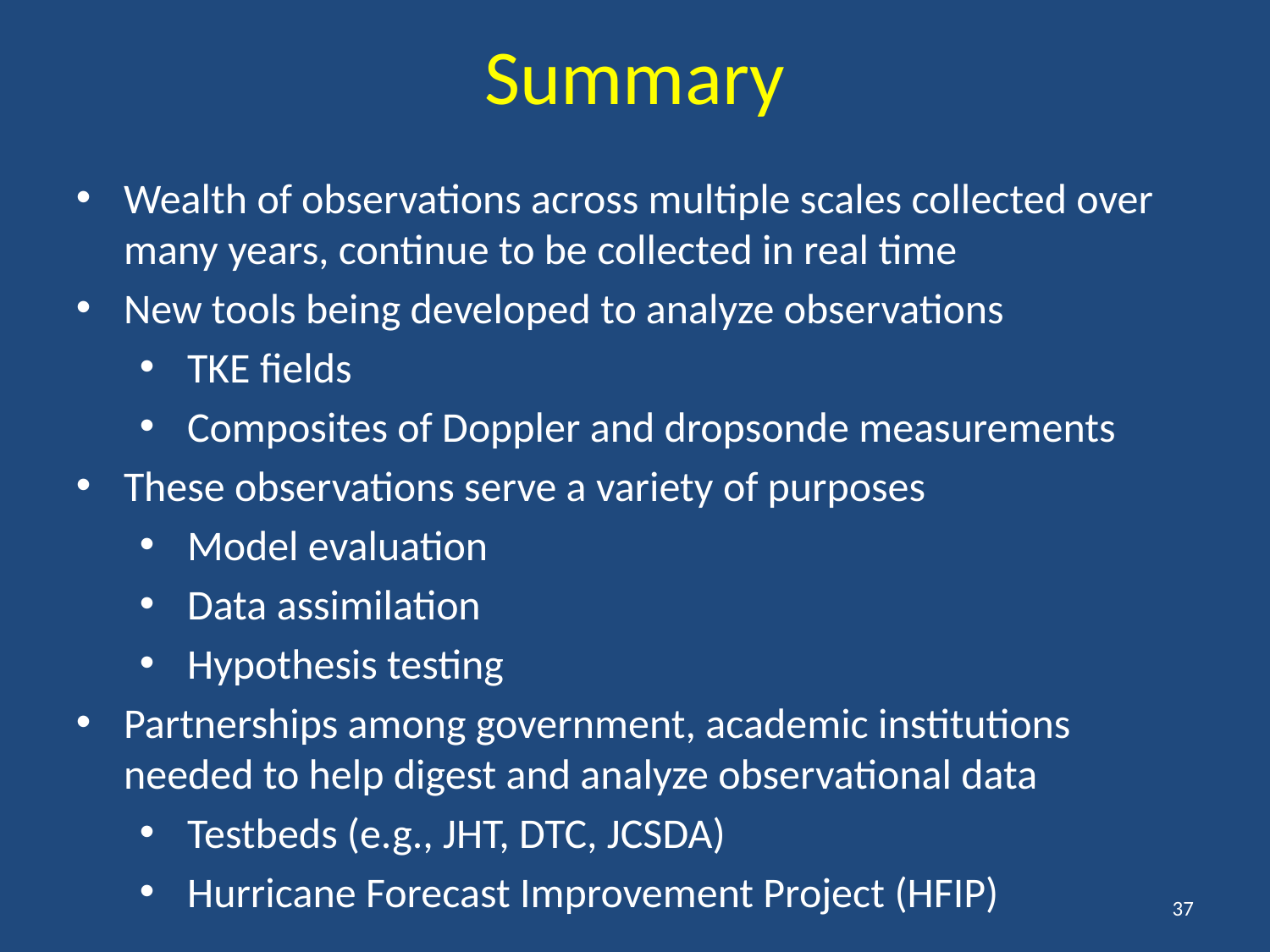

Summary
Wealth of observations across multiple scales collected over many years, continue to be collected in real time
New tools being developed to analyze observations
TKE fields
Composites of Doppler and dropsonde measurements
These observations serve a variety of purposes
Model evaluation
Data assimilation
Hypothesis testing
Partnerships among government, academic institutions needed to help digest and analyze observational data
Testbeds (e.g., JHT, DTC, JCSDA)
Hurricane Forecast Improvement Project (HFIP)
37